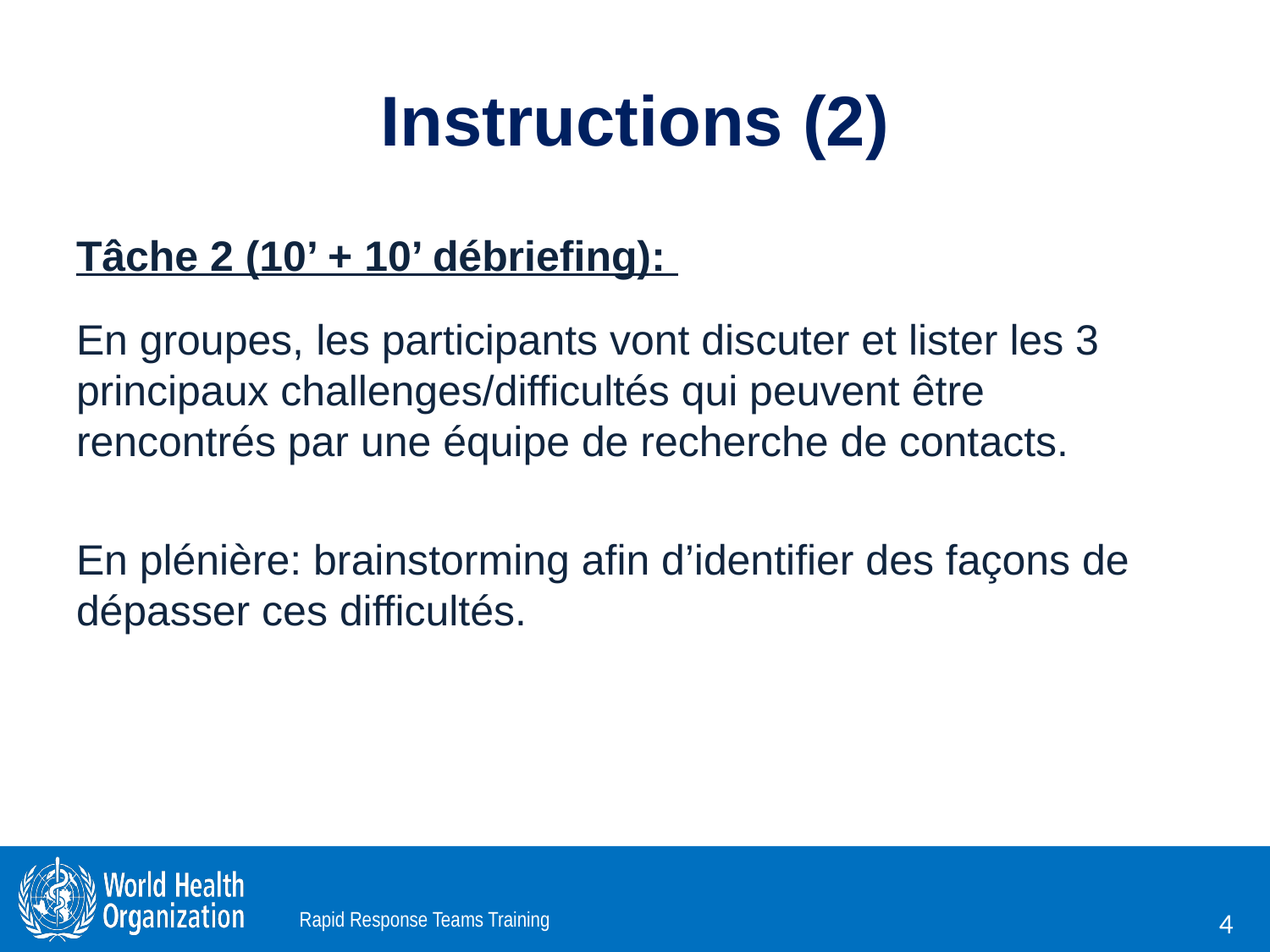

# Instructions (2)
Tâche 2 (10’ + 10’ débriefing):

En groupes, les participants vont discuter et lister les 3 principaux challenges/difficultés qui peuvent être rencontrés par une équipe de recherche de contacts.

En plénière: brainstorming afin d’identifier des façons de dépasser ces difficultés.